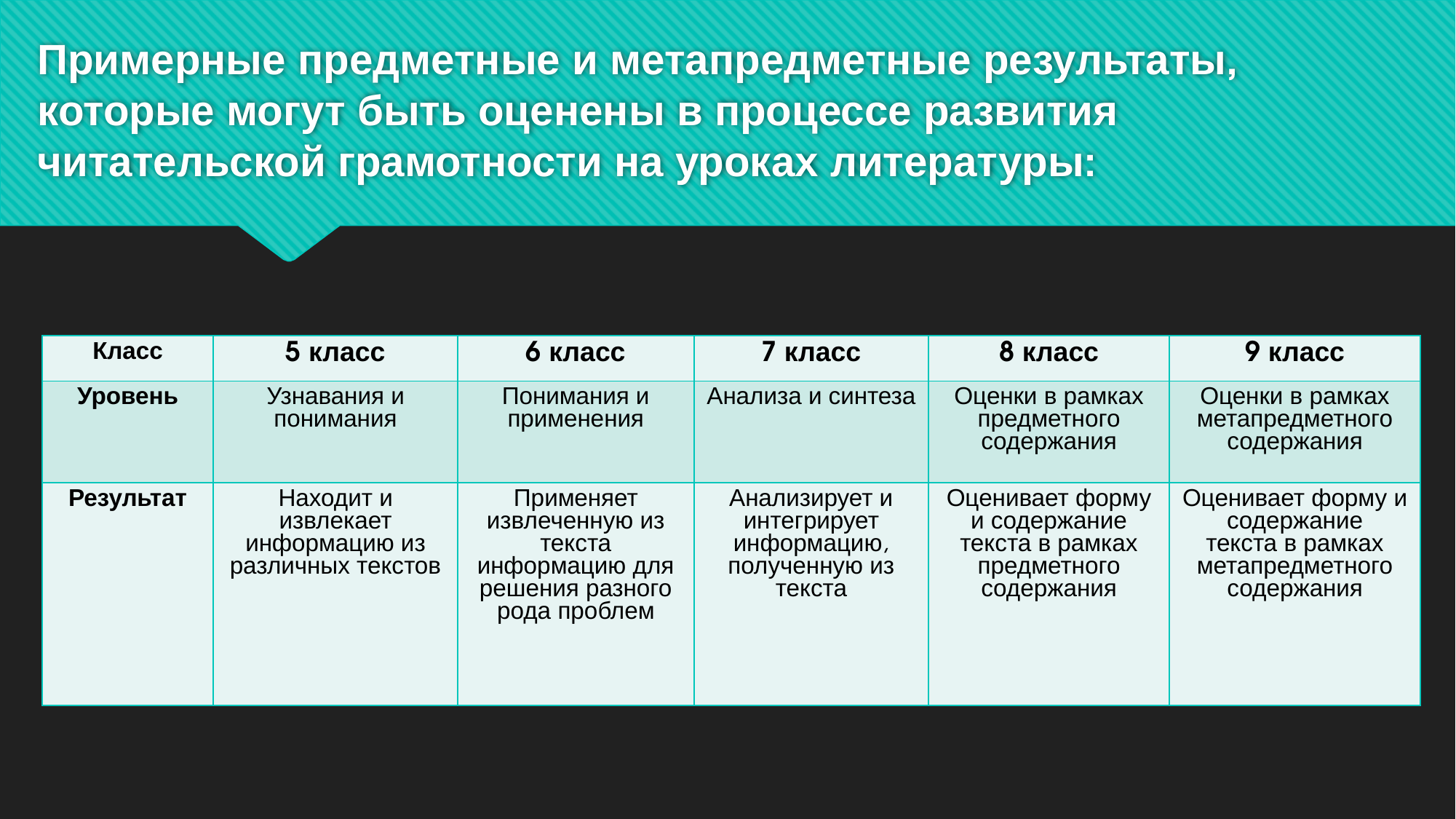

# Примерные предметные и метапредметные результаты, которые могут быть оценены в процессе развития читательской грамотности на уроках литературы:
| Класс | 5 класс | 6 класс | 7 класс | 8 класс | 9 класс |
| --- | --- | --- | --- | --- | --- |
| Уровень | Узнавания и понимания | Понимания и применения | Анализа и синтеза | Оценки в рамках предметного содержания | Оценки в рамках метапредметного содержания |
| Результат | Находит и извлекает информацию из различных текстов | Применяет извлеченную из текста информацию для решения разного рода проблем | Анализирует и интегрирует информацию, полученную из текста | Оценивает форму и содержание текста в рамках предметного содержания | Оценивает форму и содержание текста в рамках метапредметного содержания |